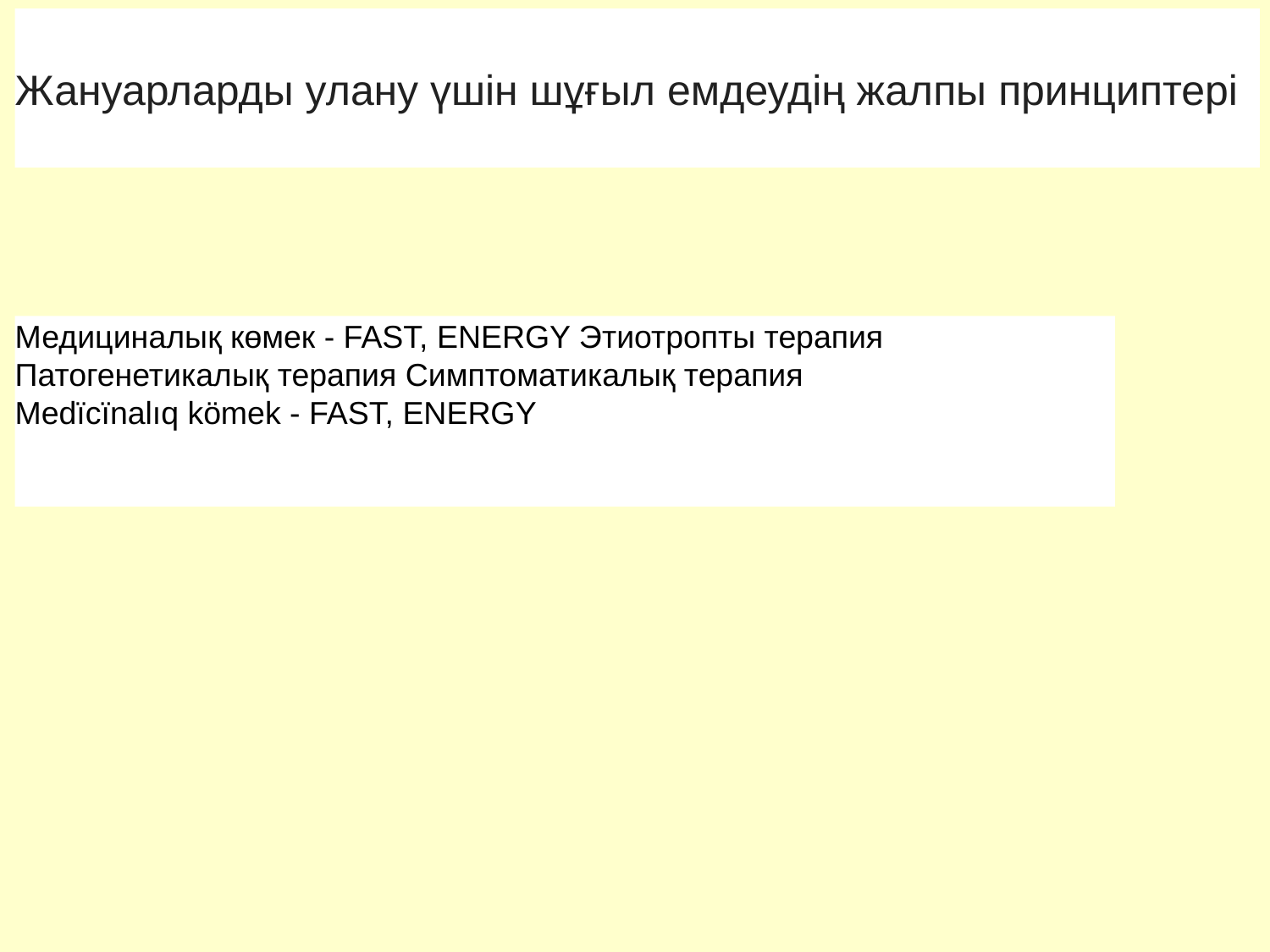

# Жануарларды улану үшін шұғыл емдеудің жалпы принциптері
Медициналық көмек - FAST, ENERGY Этиотропты терапия Патогенетикалық терапия Симптоматикалық терапия
Medïcïnalıq kömek - FAST, ENERGY